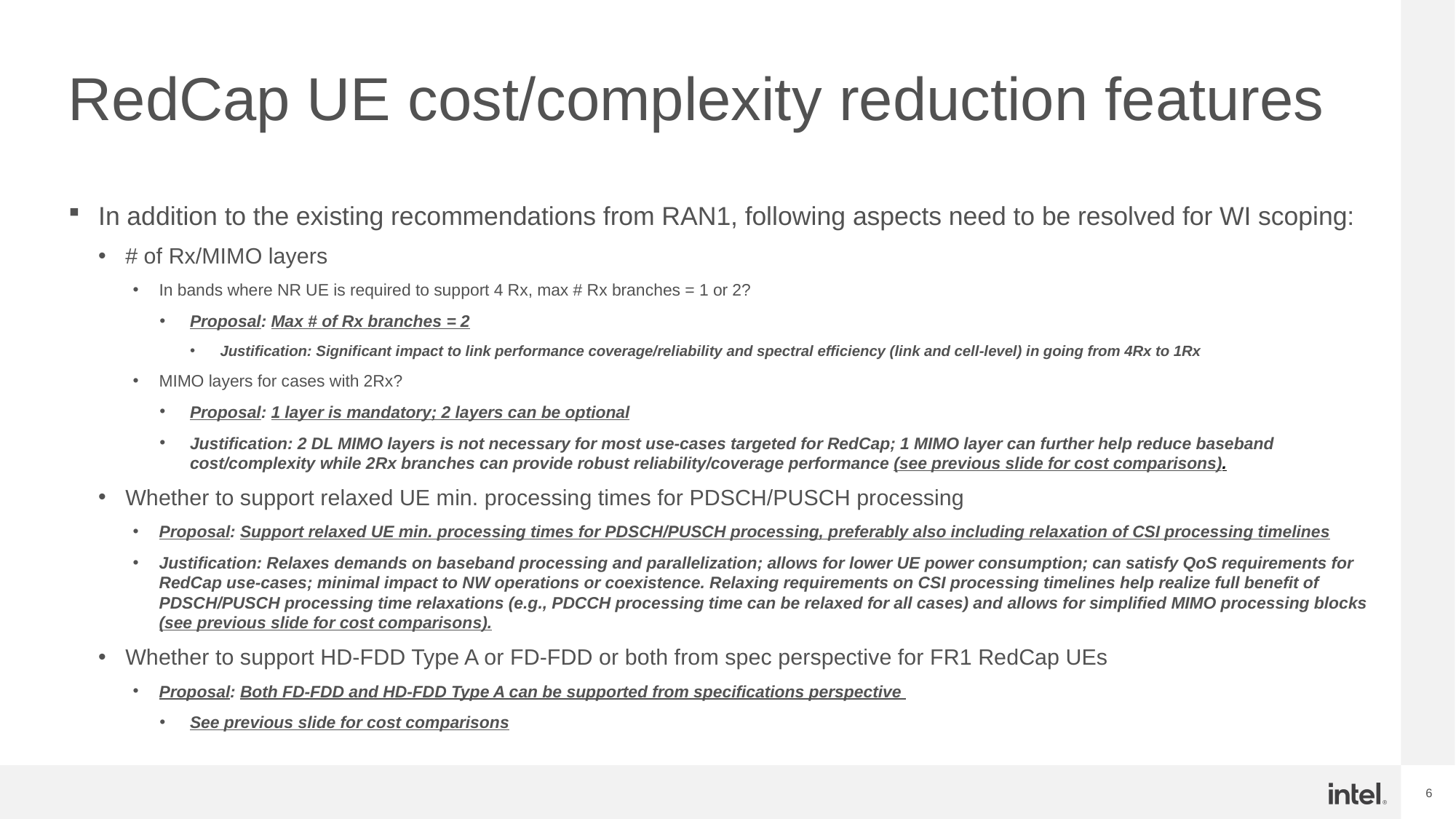

# RedCap UE cost/complexity reduction features
In addition to the existing recommendations from RAN1, following aspects need to be resolved for WI scoping:
# of Rx/MIMO layers
In bands where NR UE is required to support 4 Rx, max # Rx branches = 1 or 2?
Proposal: Max # of Rx branches = 2
Justification: Significant impact to link performance coverage/reliability and spectral efficiency (link and cell-level) in going from 4Rx to 1Rx
MIMO layers for cases with 2Rx?
Proposal: 1 layer is mandatory; 2 layers can be optional
Justification: 2 DL MIMO layers is not necessary for most use-cases targeted for RedCap; 1 MIMO layer can further help reduce baseband cost/complexity while 2Rx branches can provide robust reliability/coverage performance (see previous slide for cost comparisons).
Whether to support relaxed UE min. processing times for PDSCH/PUSCH processing
Proposal: Support relaxed UE min. processing times for PDSCH/PUSCH processing, preferably also including relaxation of CSI processing timelines
Justification: Relaxes demands on baseband processing and parallelization; allows for lower UE power consumption; can satisfy QoS requirements for RedCap use-cases; minimal impact to NW operations or coexistence. Relaxing requirements on CSI processing timelines help realize full benefit of PDSCH/PUSCH processing time relaxations (e.g., PDCCH processing time can be relaxed for all cases) and allows for simplified MIMO processing blocks (see previous slide for cost comparisons).
Whether to support HD-FDD Type A or FD-FDD or both from spec perspective for FR1 RedCap UEs
Proposal: Both FD-FDD and HD-FDD Type A can be supported from specifications perspective
See previous slide for cost comparisons